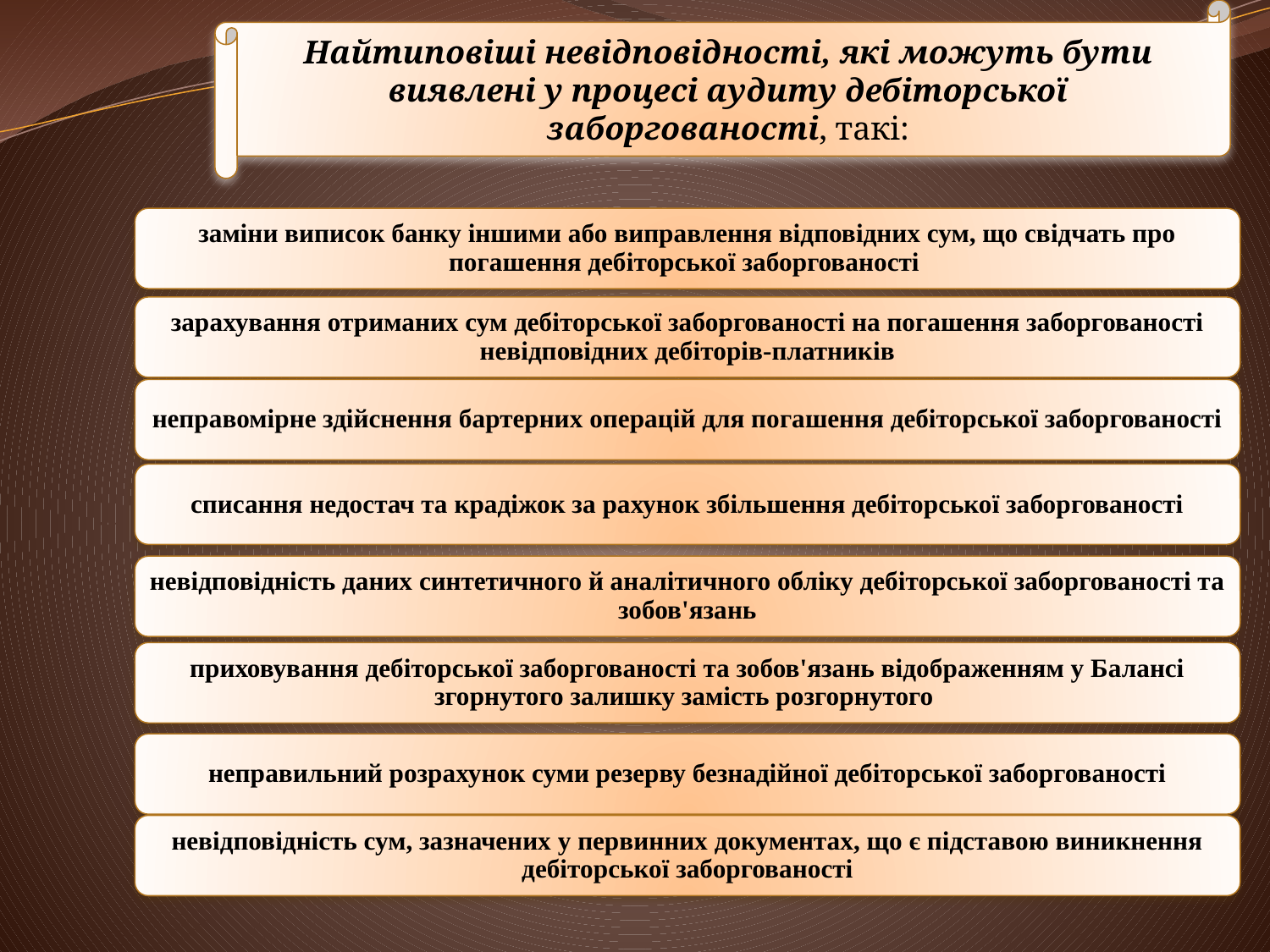

Найтиповіші невідповідності, які можуть бути виявлені у процесі аудиту дебіторської заборгованості, такі:
заміни виписок банку іншими або виправлення відповідних сум, що свідчать про погашення дебіторської заборгованості
зарахування отриманих сум дебіторської заборгованості на погашення заборгованості невідповідних дебіторів-платників
неправомірне здійснення бартерних операцій для погашення дебіторської заборгованості
списання недостач та крадіжок за рахунок збільшення дебіторської заборгованості
невідповідність даних синтетичного й аналітичного обліку дебіторської заборгованості та зобов'язань
приховування дебіторської заборгованості та зобов'язань відображенням у Балансі згорнутого залишку замість розгорнутого
неправильний розрахунок суми резерву безнадійної дебіторської заборгованості
невідповідність сум, зазначених у первинних документах, що є підставою виникнення дебіторської заборгованості